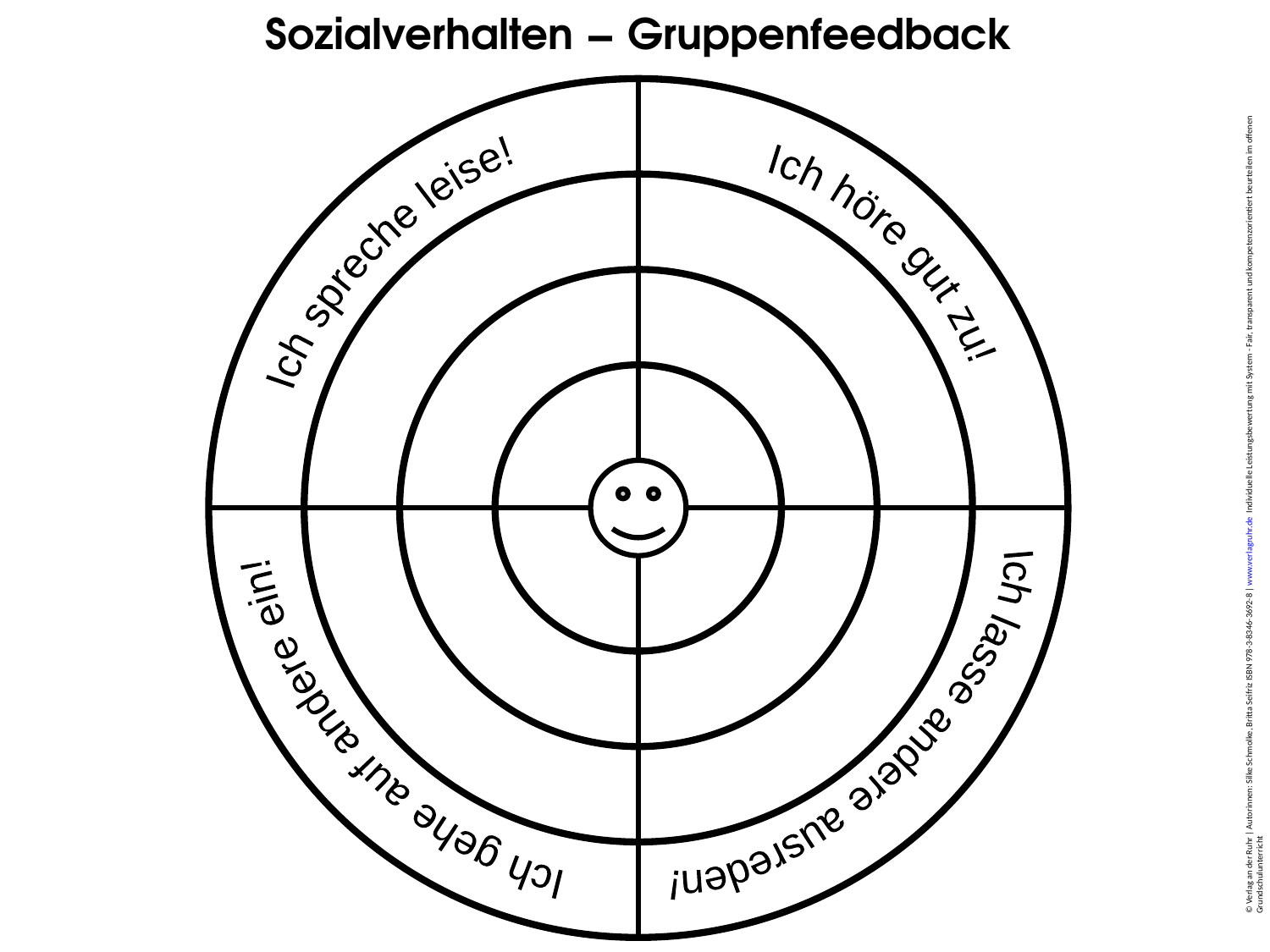

Sozialverhalten − Gruppenfeedback

Ich höre gut zu!
Ich spreche leise!
Ich lasse andere ausreden!
Ich gehe auf andere ein!